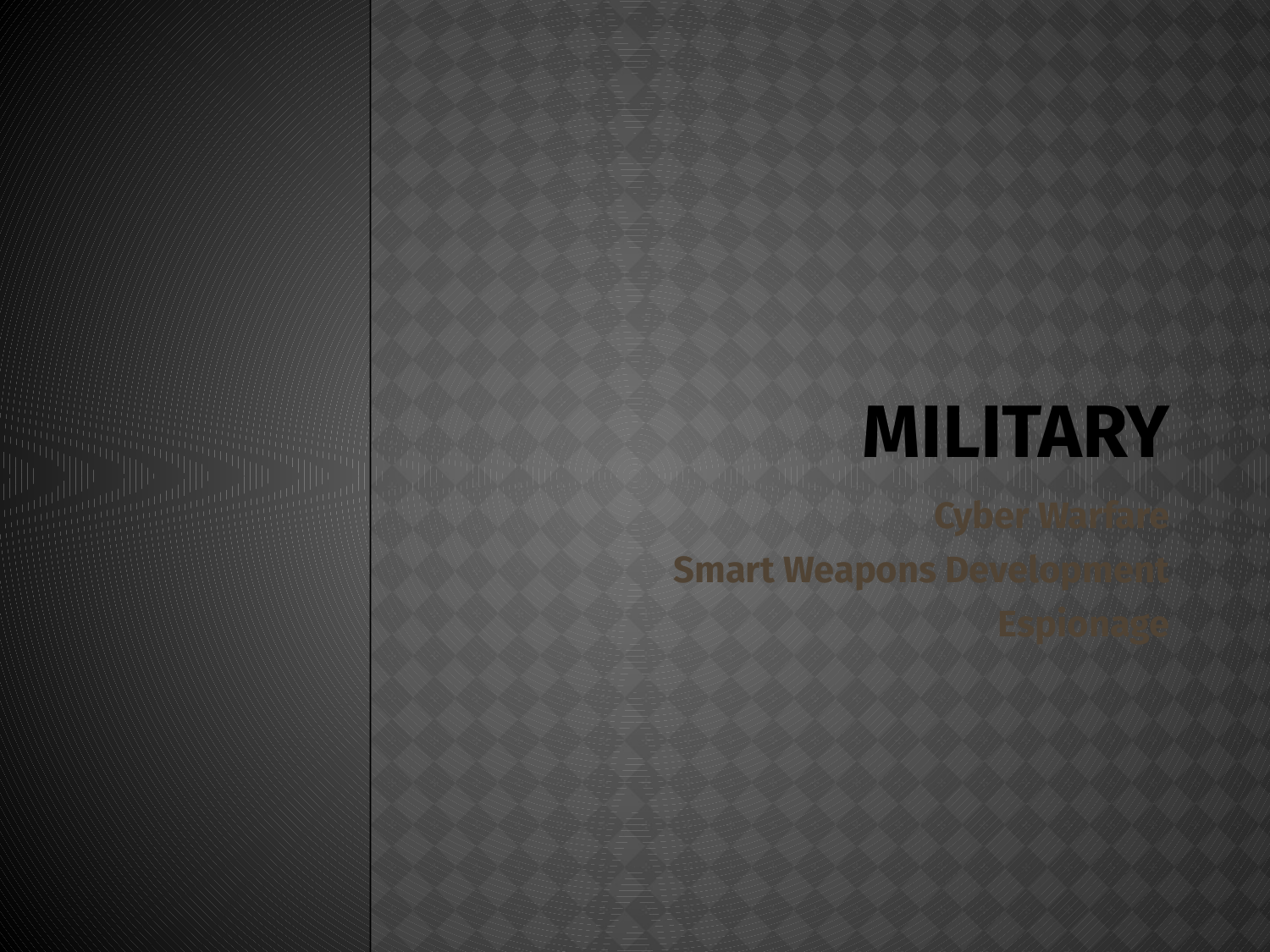

# Military
Cyber Warfare
Smart Weapons Development
Espionage